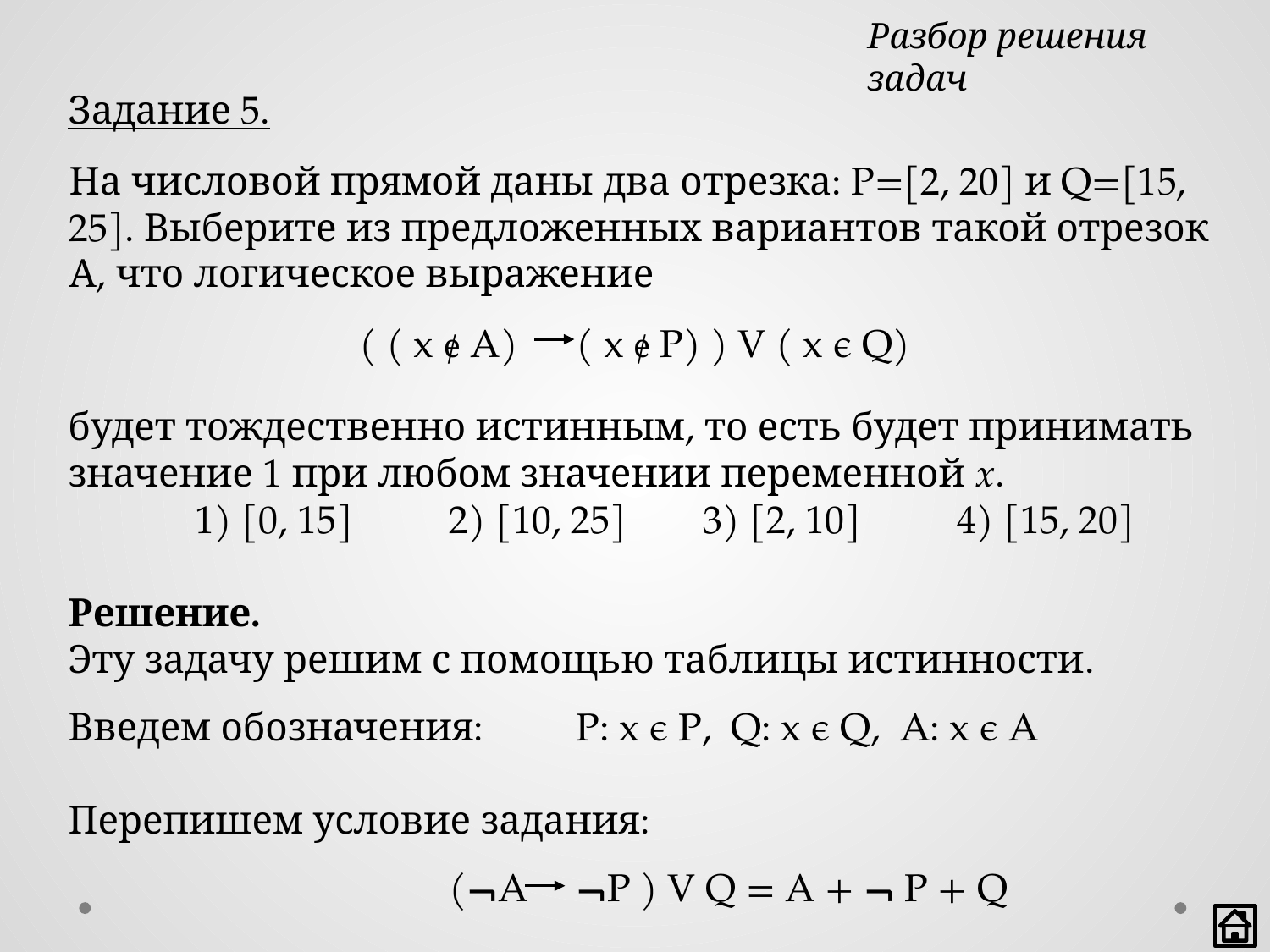

Разбор решения задач
Задание 5.
На числовой прямой даны два отрезка: P=[2, 20] и Q=[15, 25]. Выберите из предложенных вариантов такой отрезок А, что логическое выражение

( ( x ɇ A)      ( x ɇ P) ) V ( x ϵ Q)
будет тождественно истинным, то есть будет принимать значение 1 при любом значении переменной x.
	1) [0, 15]	2) [10, 25] 	3) [2, 10] 	4) [15, 20]

Решение.
Эту задачу решим с помощью таблицы истинности.
Введем обозначения: 	P: x ϵ P,  Q: x ϵ Q,  A: x ϵ A

Перепишем условие задания:
			(¬A	¬P ) V Q = A + ¬ P + Q